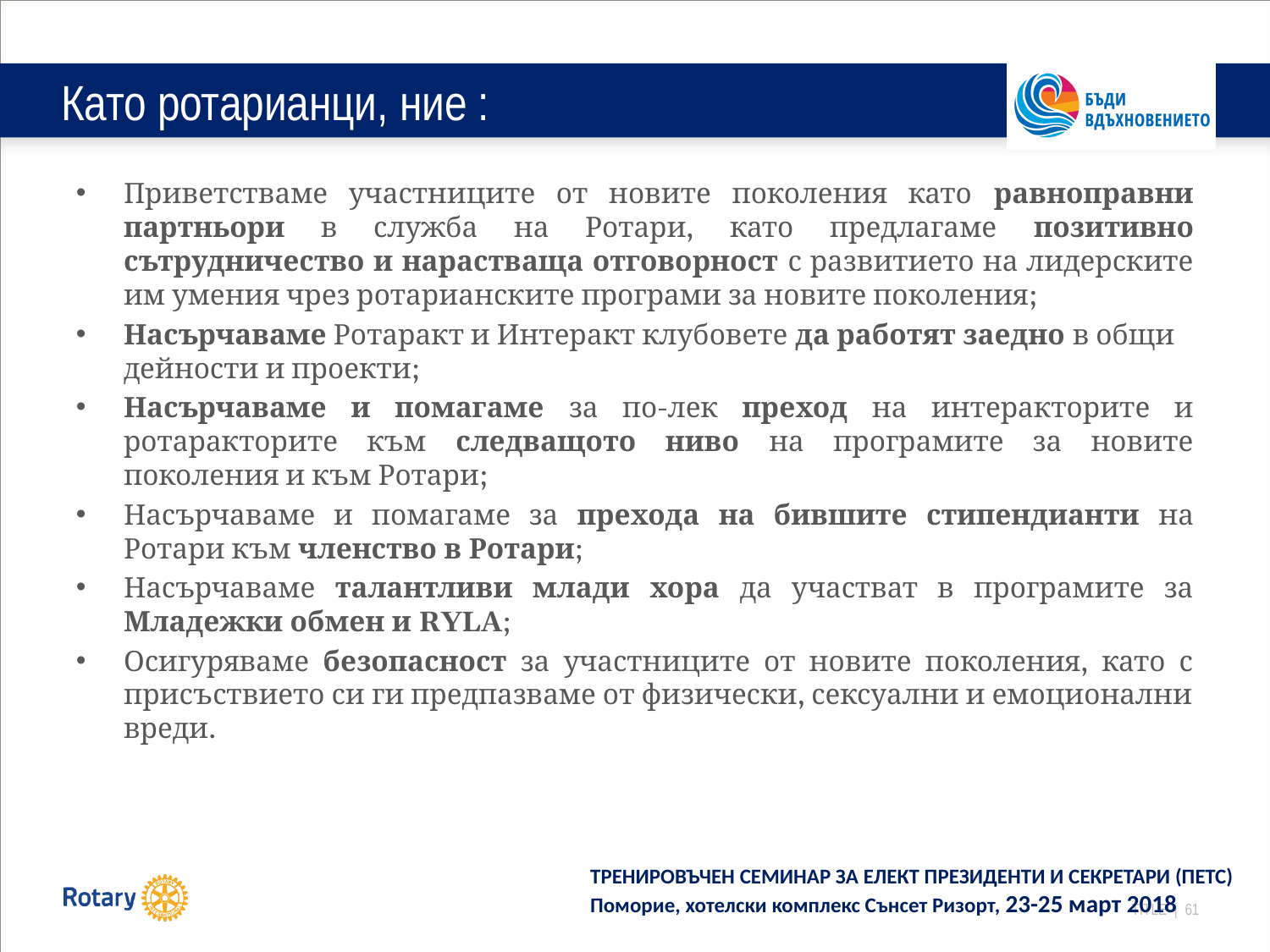

# Като ротарианци, ние :
Приветстваме участниците от новите поколения като равноправни партньори в служба на Ротари, като предлагаме позитивно сътрудничество и нарастваща отговорност с развитието на лидерските им умения чрез ротарианските програми за новите поколения;
Насърчаваме Ротаракт и Интеракт клубовете да работят заедно в общи дейности и проекти;
Насърчаваме и помагаме за по-лек преход на интеракторите и ротаракторите към следващото ниво на програмите за новите поколения и към Ротари;
Насърчаваме и помагаме за прехода на бившите стипендианти на Ротари към членство в Ротари;
Насърчаваме талантливи млади хора да участват в програмите за Младежки обмен и RYLA;
Осигуряваме безопасност за участниците от новите поколения, като с присъствието си ги предпазваме от физически, сексуални и емоционални вреди.